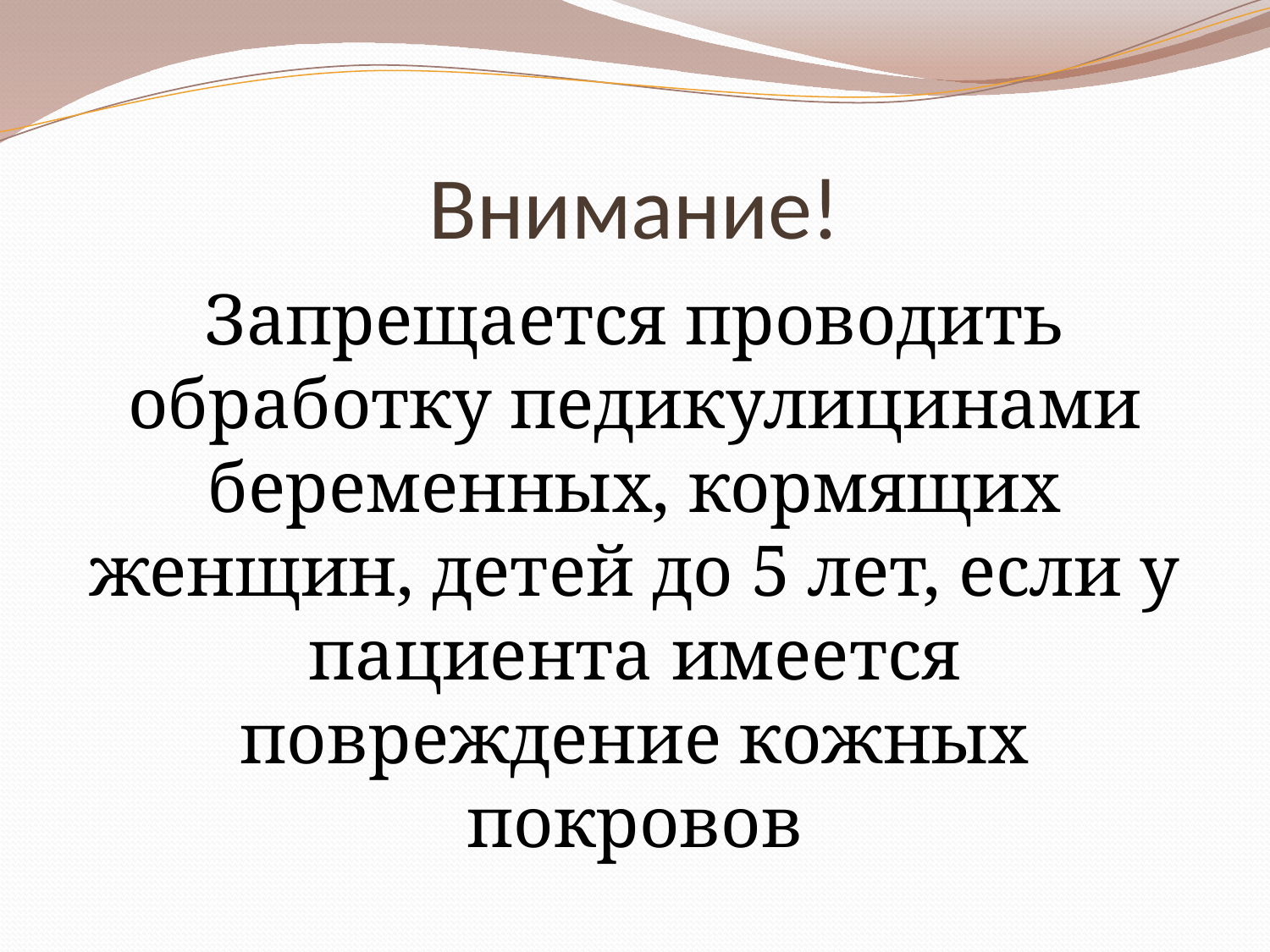

# Внимание!
Запрещается проводить обработку педикулицинами беременных, кормящих женщин, детей до 5 лет, если у пациента имеется повреждение кожных покровов